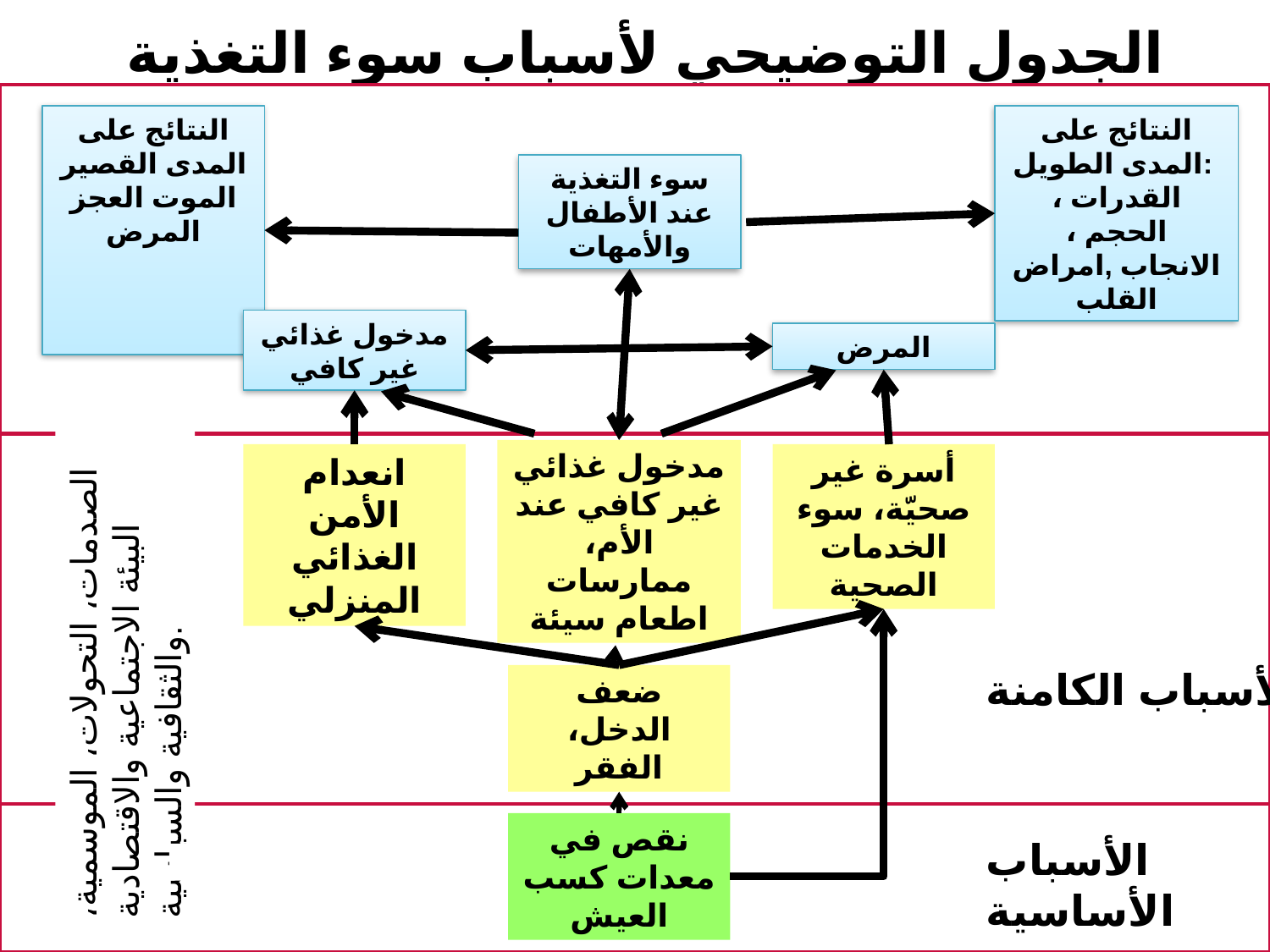

الجدول التوضيحي لأسباب سوء التغذية

انظر الصفحة 146
النتائج على المدى القصير الموت العجز المرض

النتائج على المدى الطويل:
القدرات ، الحجم ، الانجاب ,امراض القلب
سوء التغذية عند الأطفال والأمهات
الأسباب المباشرة
مدخول غذائي غير كافي
المرض

مدخول غذائي غير كافي عند الأم، ممارسات اطعام سيئة
انعدام الأمن الغذائي المنزلي
أسرة غير صحيّة، سوء الخدمات الصحية

الصدمات، التحولات، الموسمية، البيئة الاجتماعية والاقتصادية والثقافية والسياسية.

الأسباب الكامنة
ضعف الدخل، الفقر
نقص في معدات كسب العيش

الأسباب الأساسية